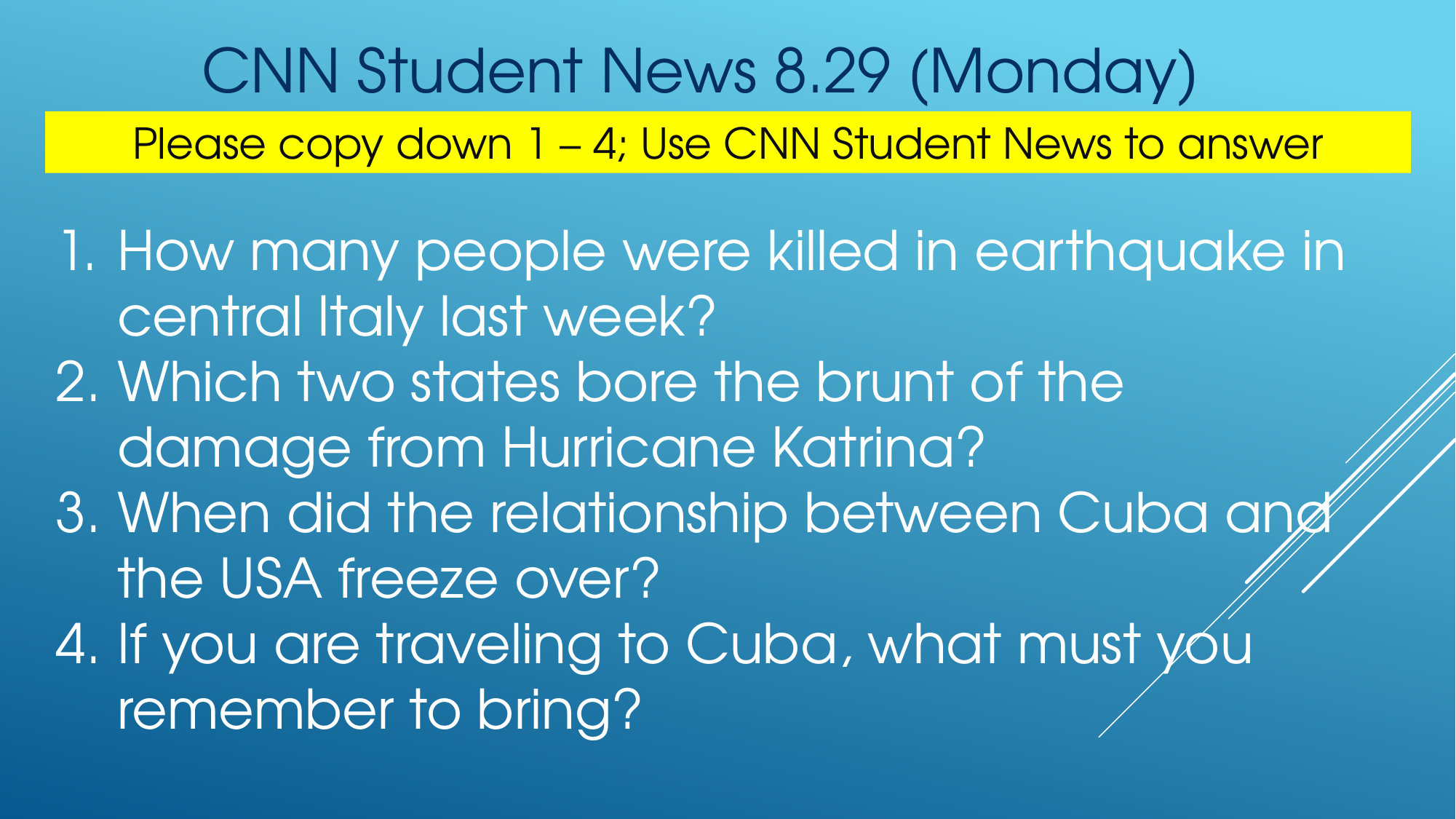

CNN Student News 8.29 (Monday)
Please copy down 1 – 4; Use CNN Student News to answer
How many people were killed in earthquake in central Italy last week?
Which two states bore the brunt of the damage from Hurricane Katrina?
When did the relationship between Cuba and the USA freeze over?
If you are traveling to Cuba, what must you remember to bring?